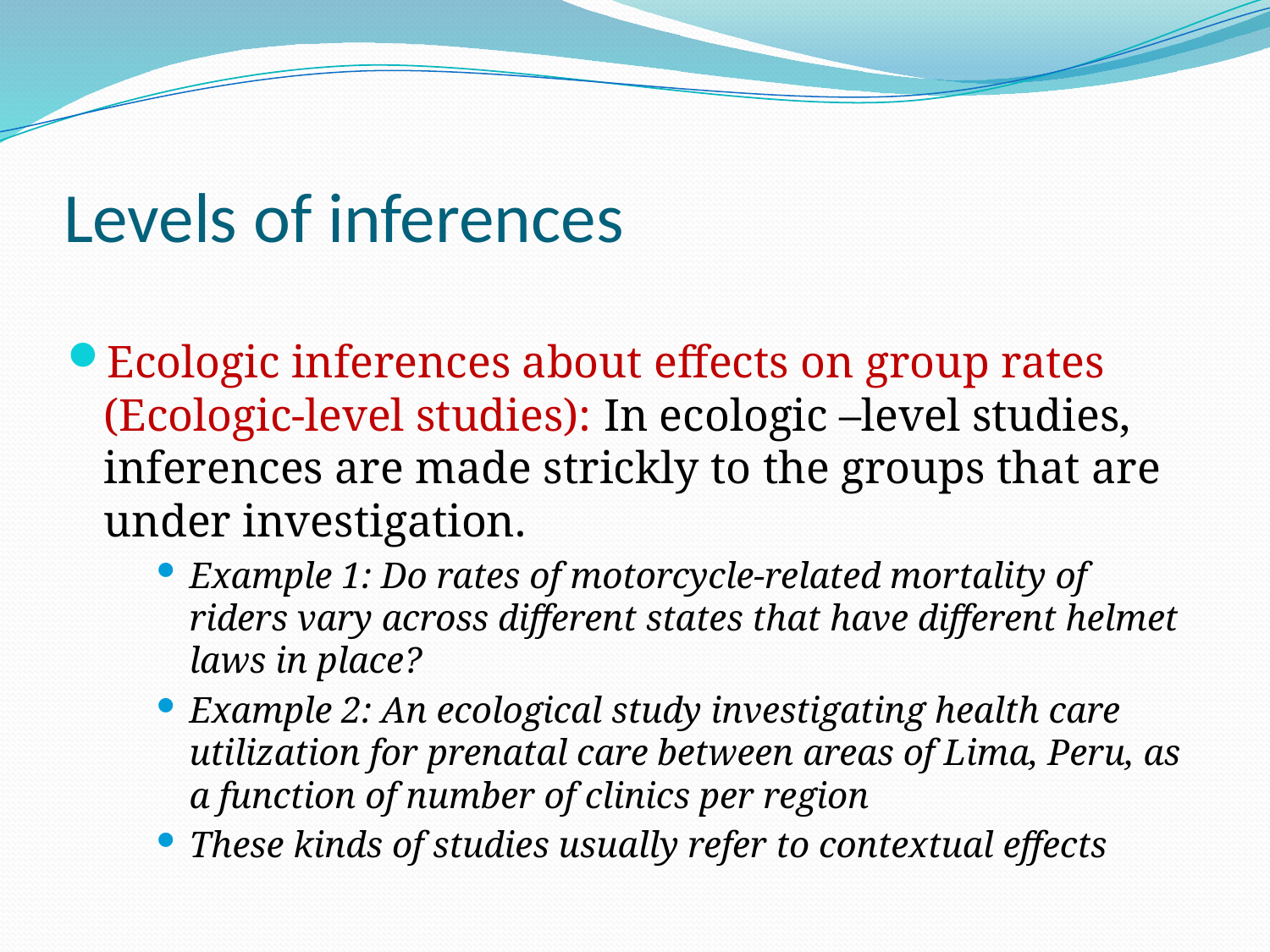

# Levels of inferences

Ecologic inferences about effects on group rates (Ecologic-level studies): In ecologic –level studies, inferences are made strickly to the groups that are under investigation.
Example 1: Do rates of motorcycle-related mortality of riders vary across different states that have different helmet laws in place?
Example 2: An ecological study investigating health care utilization for prenatal care between areas of Lima, Peru, as a function of number of clinics per region
These kinds of studies usually refer to contextual effects